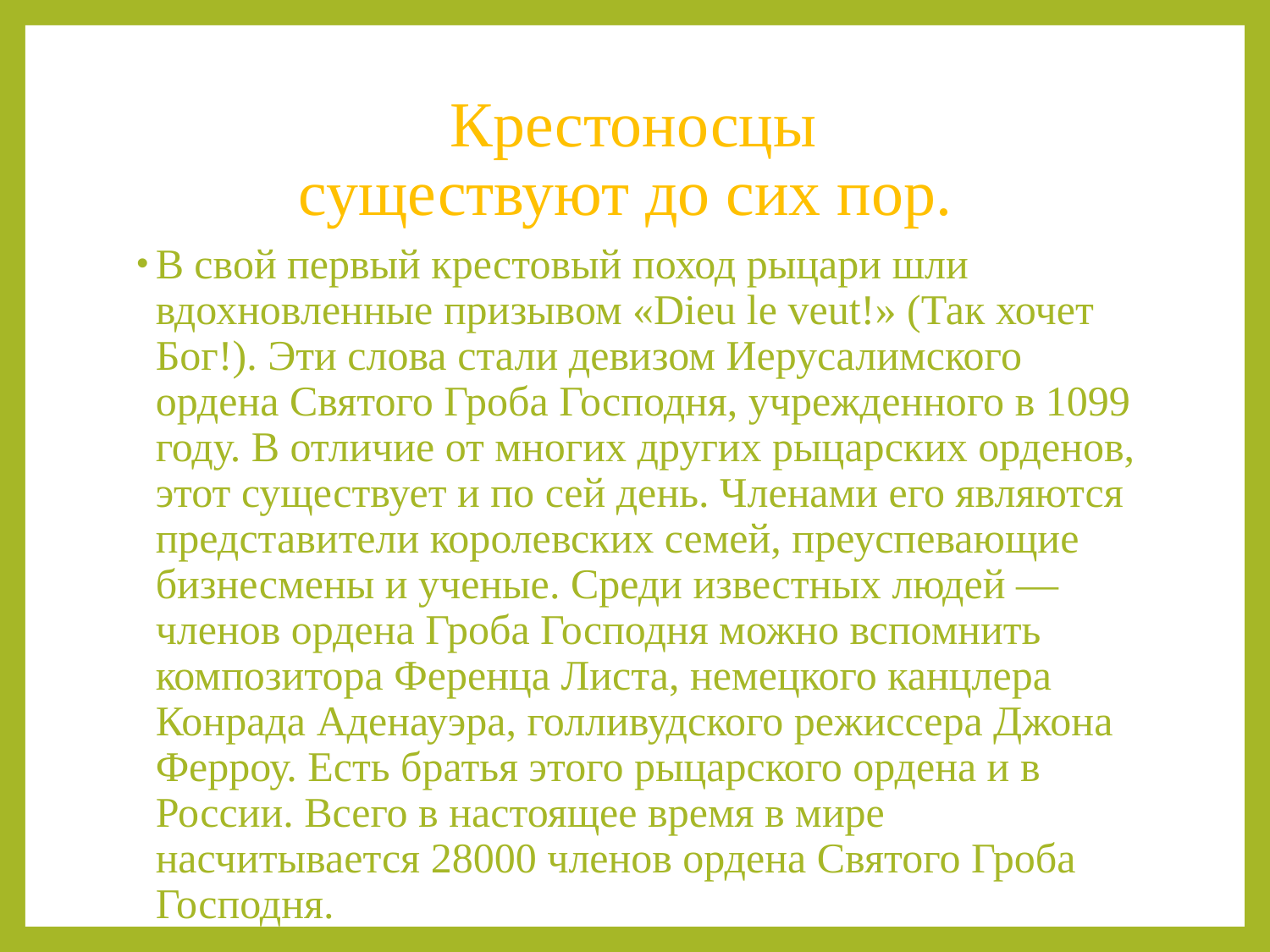

# Крестоносцы существуют до сих пор.
В свой первый крестовый поход рыцари шли вдохновленные призывом «Dieu le veut!» (Так хочет Бог!). Эти слова стали девизом Иерусалимского ордена Святого Гроба Господня, учрежденного в 1099 году. В отличие от многих других рыцарских орденов, этот существует и по сей день. Членами его являются представители королевских семей, преуспевающие бизнесмены и ученые. Среди известных людей — членов ордена Гроба Господня можно вспомнить композитора Ференца Листа, немецкого канцлера Конрада Аденауэра, голливудского режиссера Джона Ферроу. Есть братья этого рыцарского ордена и в России. Всего в настоящее время в мире насчитывается 28000 членов ордена Святого Гроба Господня.